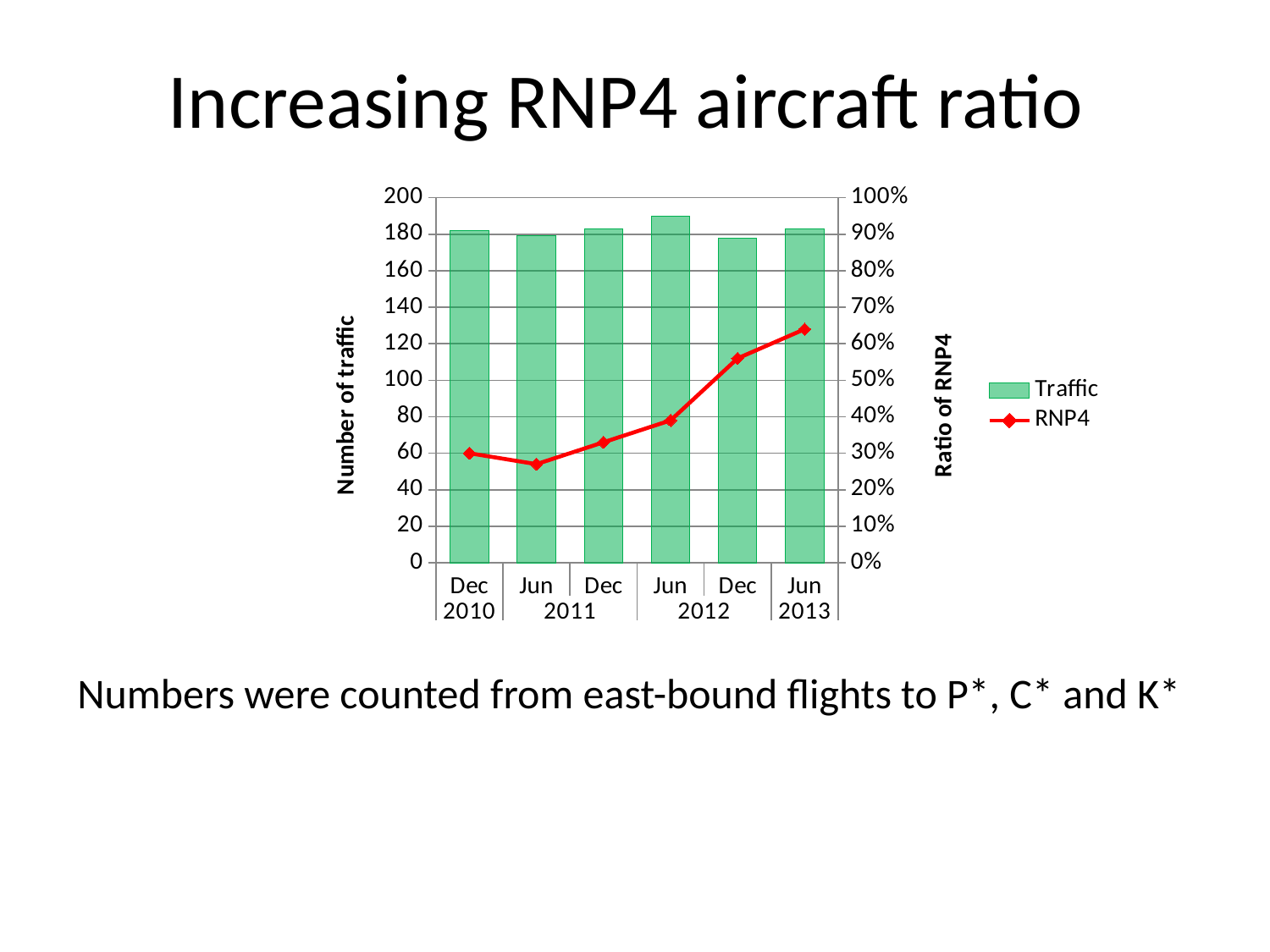

# Increasing RNP4 aircraft ratio

### Chart

| Category |  |  |
|---|---|---|
| Dec | 182.0 | 0.3 |
| Jun | 179.0 | 0.27 |
| Dec | 183.0 | 0.33 |
| Jun | 190.0 | 0.39 |
| Dec | 178.0 | 0.56 |
| Jun | 183.0 | 0.64 |
Numbers were counted from east-bound flights to P*, C* and K*